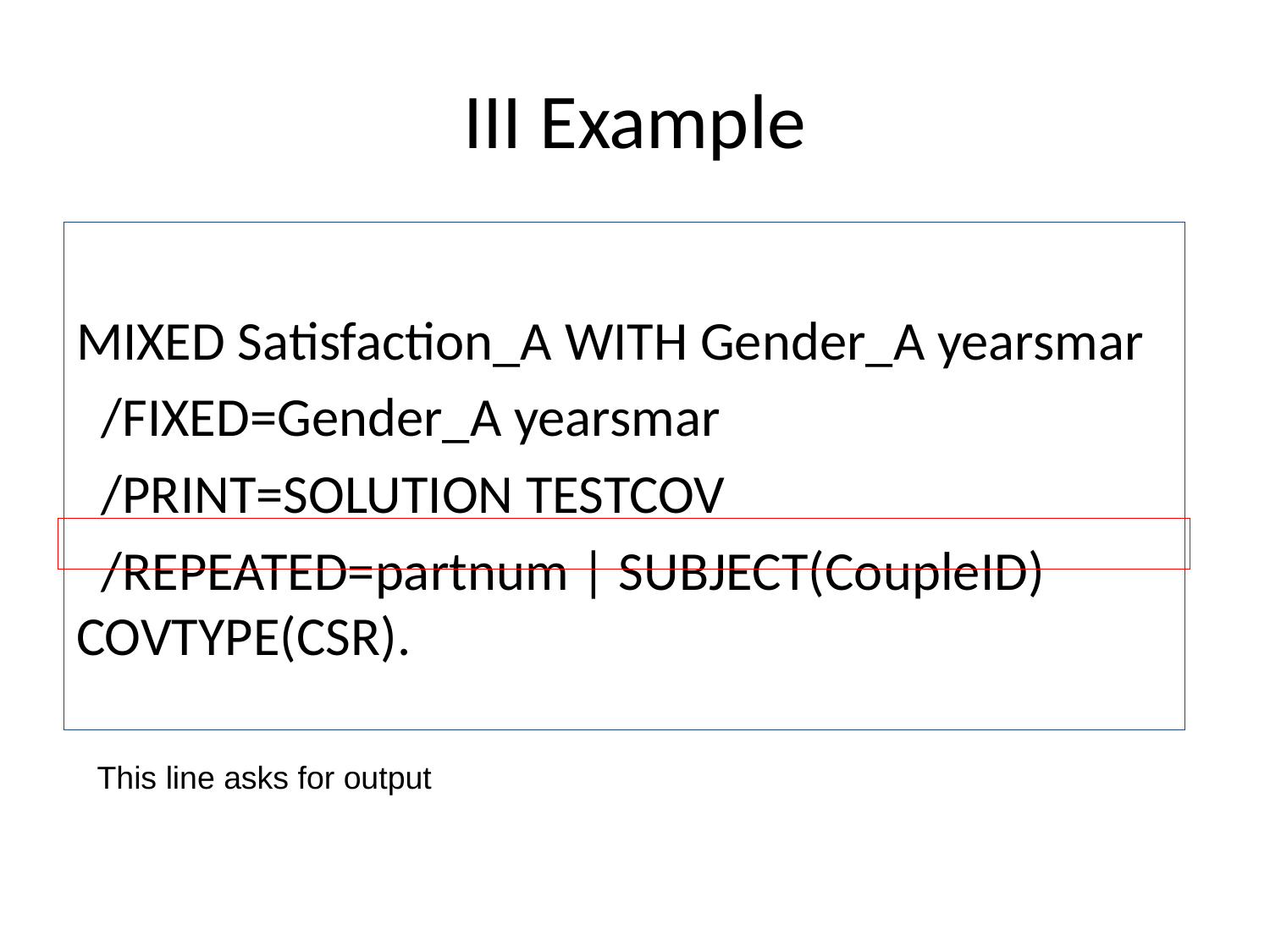

# III Example

MIXED Satisfaction_A WITH Gender_A yearsmar
  /FIXED=Gender_A yearsmar
  /PRINT=SOLUTION TESTCOV
  /REPEATED=partnum | SUBJECT(CoupleID) COVTYPE(CSR).

This line asks for output